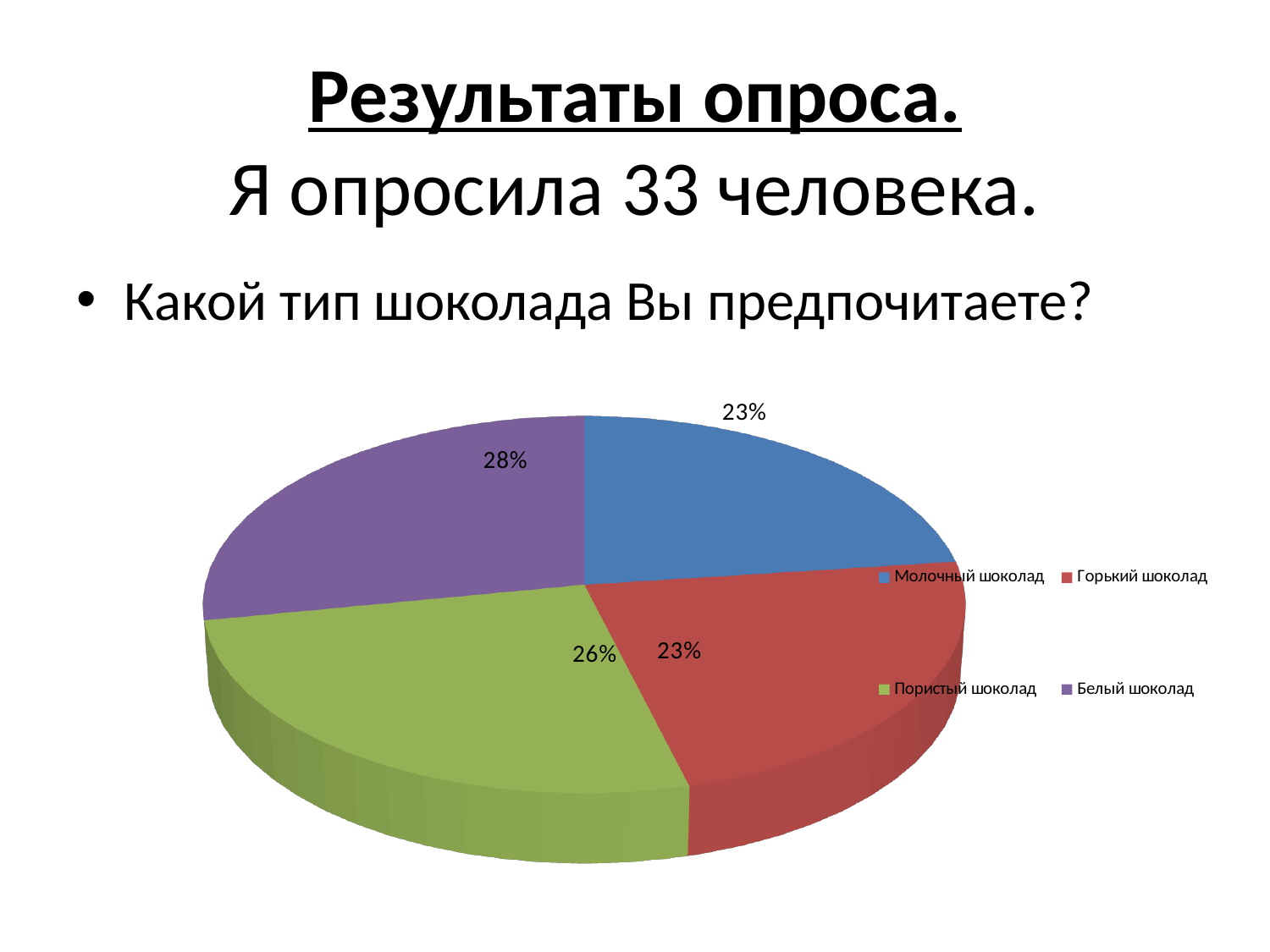

# Результаты опроса. Я опросила 33 человека.
Какой тип шоколада Вы предпочитаете?

[unsupported chart]